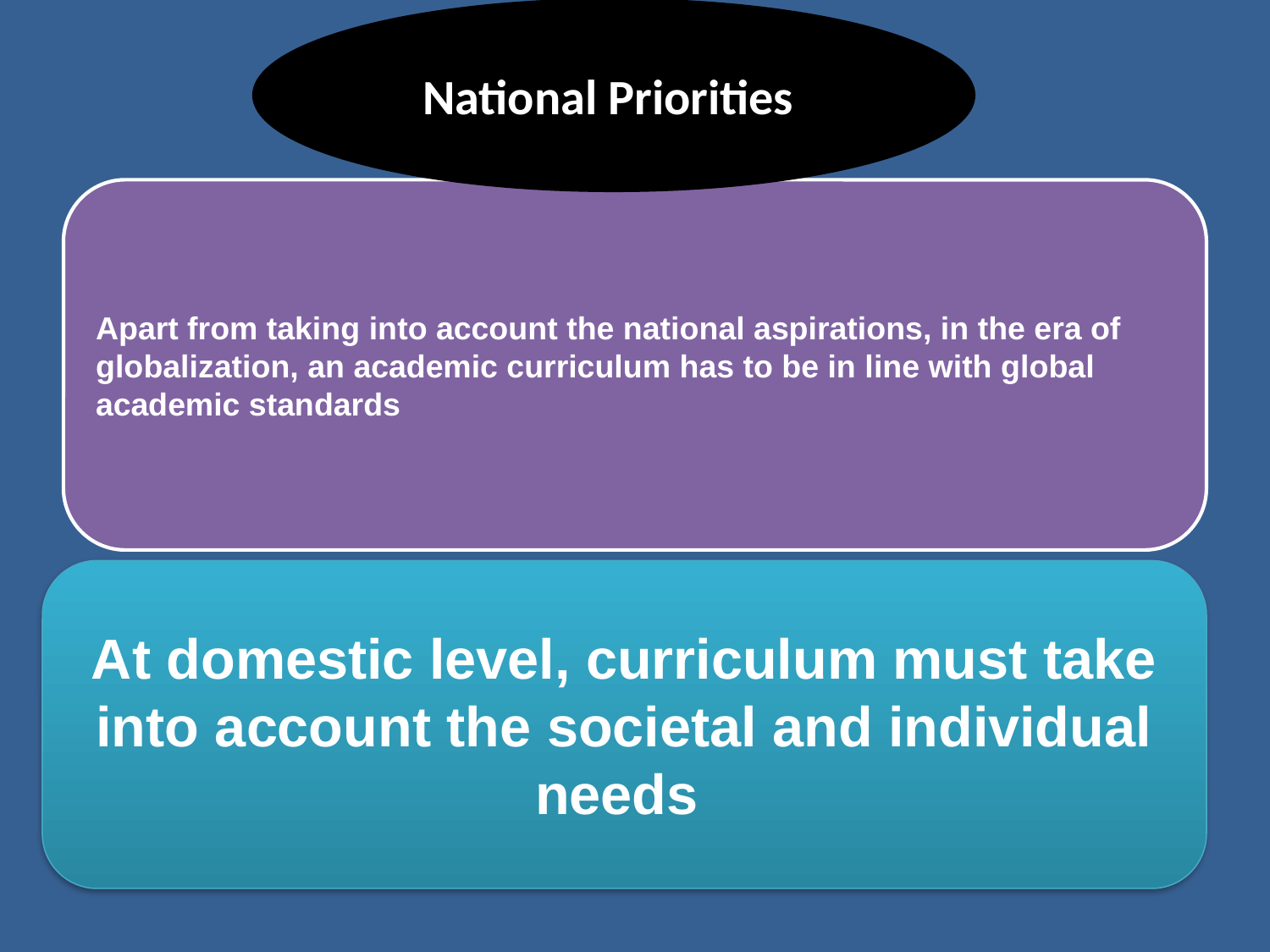

National Priorities
#
Apart from taking into account the national aspirations, in the era of globalization, an academic curriculum has to be in line with global academic standards
At domestic level, curriculum must take into account the societal and individual needs